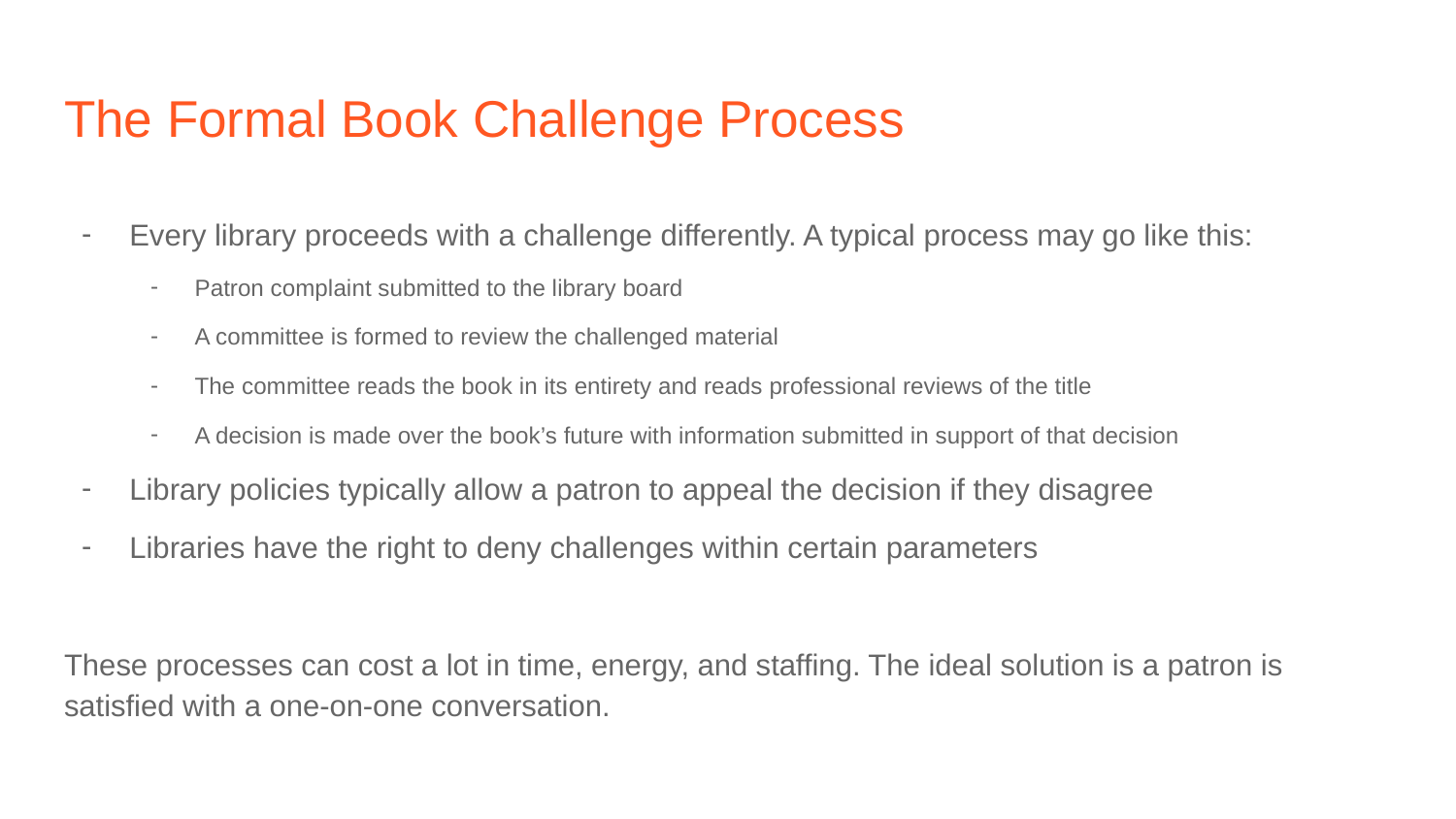

# The Formal Book Challenge Process
Every library proceeds with a challenge differently. A typical process may go like this:
Patron complaint submitted to the library board
A committee is formed to review the challenged material
The committee reads the book in its entirety and reads professional reviews of the title
A decision is made over the book’s future with information submitted in support of that decision
Library policies typically allow a patron to appeal the decision if they disagree
Libraries have the right to deny challenges within certain parameters

These processes can cost a lot in time, energy, and staffing. The ideal solution is a patron is satisfied with a one-on-one conversation.